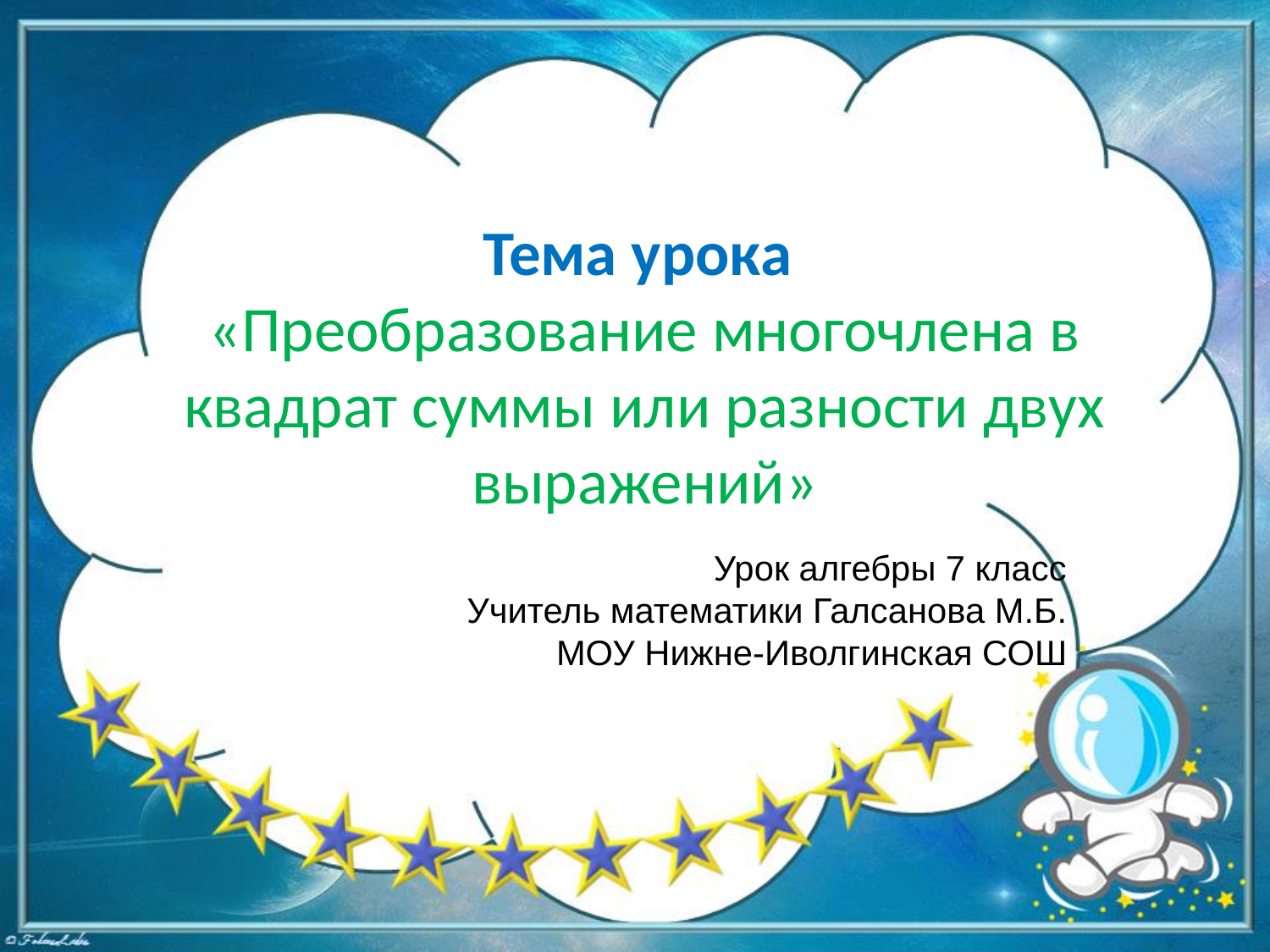

# Тема урока «Преобразование многочлена в квадрат суммы или разности двух выражений»
Урок алгебры 7 класс
Учитель математики Галсанова М.Б.
МОУ Нижне-Иволгинская СОШ